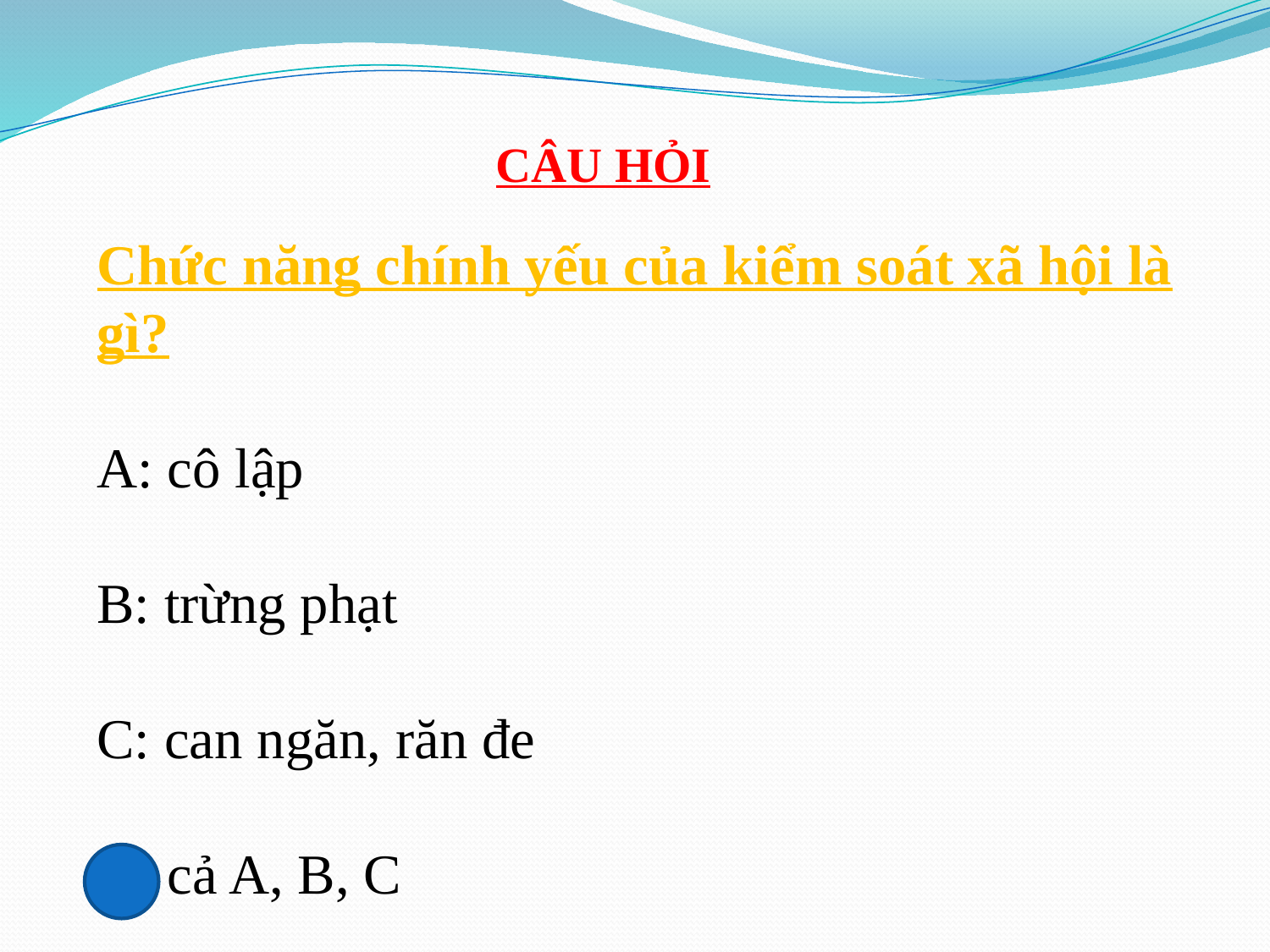

CÂU HỎI
Chức năng chính yếu của kiểm soát xã hội là gì?

A: cô lập

B: trừng phạt

C: can ngăn, răn đe

D: cả A, B, C